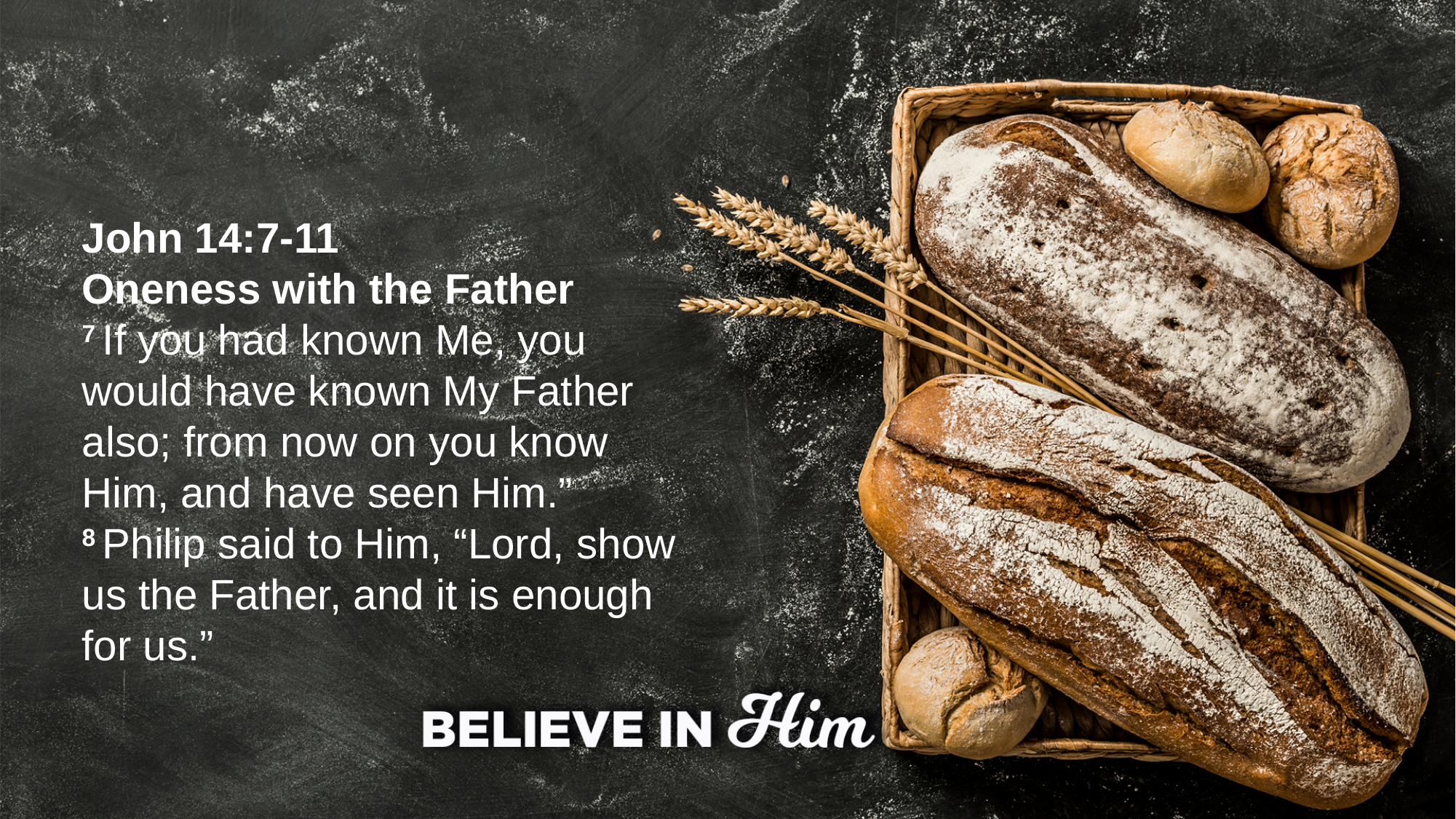

John 14:7-11
Oneness with the Father
7 If you had known Me, you would have known My Father also; from now on you know Him, and have seen Him.”
8 Philip said to Him, “Lord, show us the Father, and it is enough for us.”